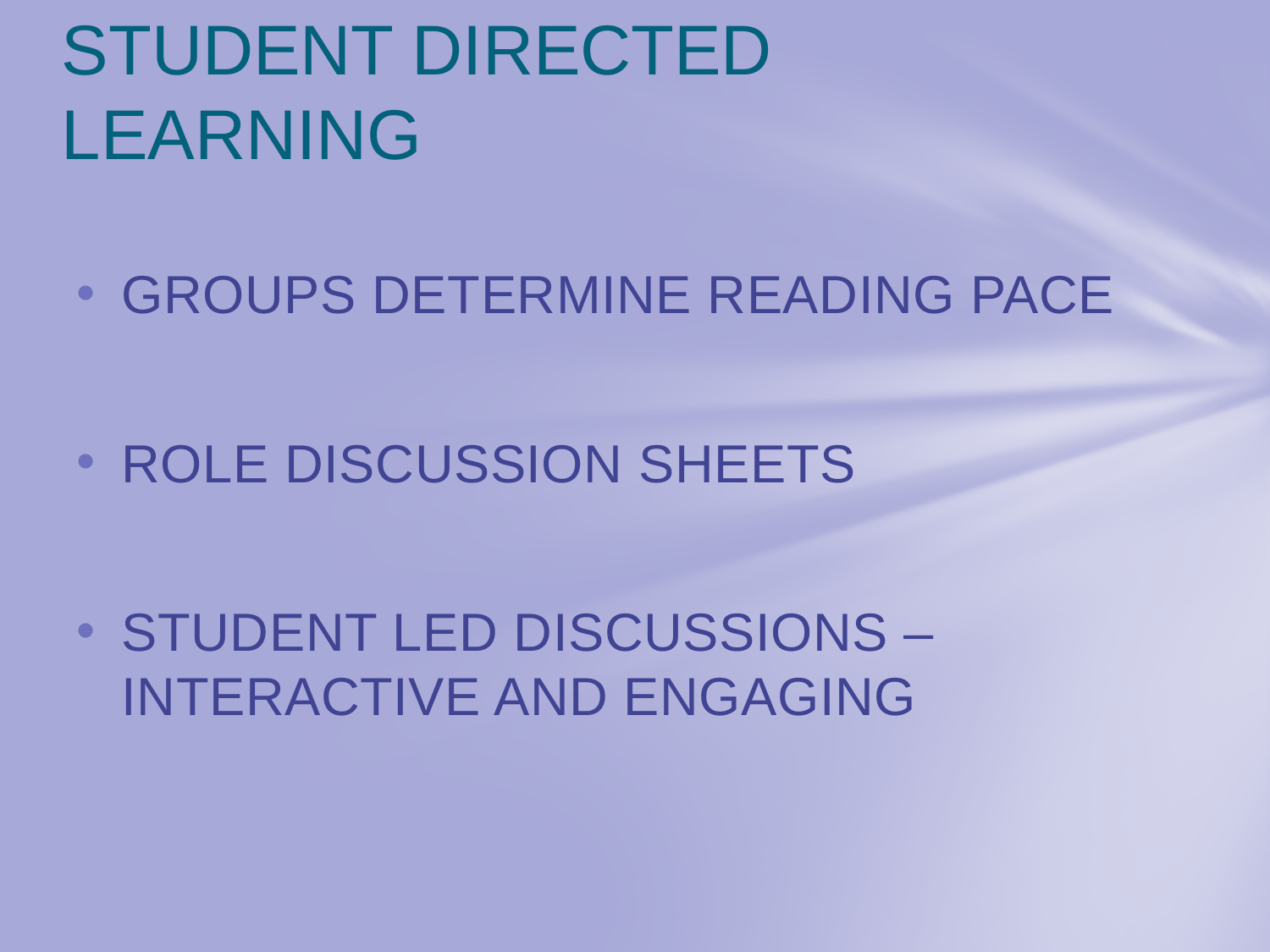

# STUDENT DIRECTED LEARNING
GROUPS DETERMINE READING PACE

ROLE DISCUSSION SHEETS

STUDENT LED DISCUSSIONS – INTERACTIVE AND ENGAGING